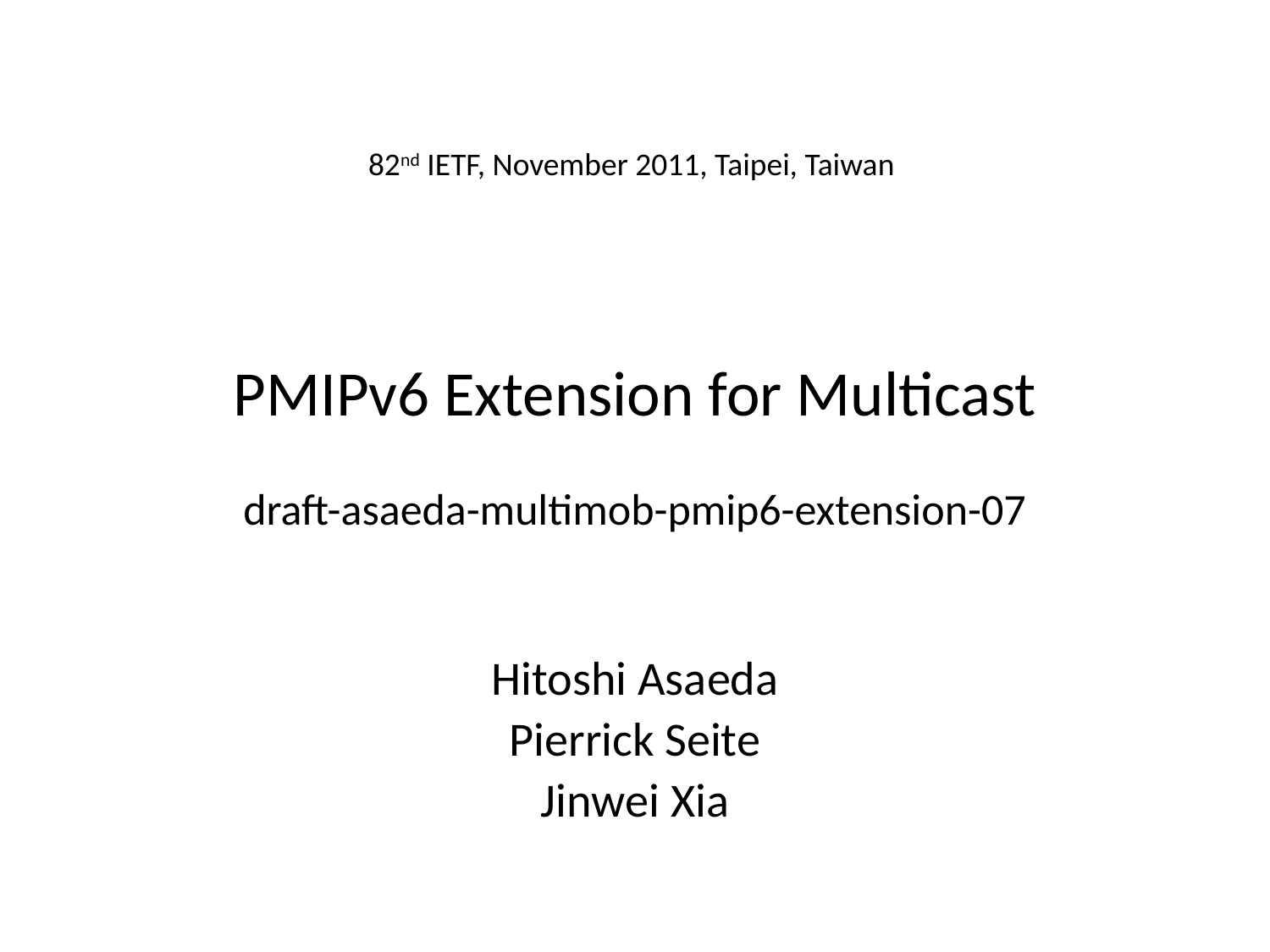

82nd IETF, November 2011, Taipei, Taiwan
# PMIPv6 Extension for Multicast draft-asaeda-multimob-pmip6-extension-07
Hitoshi Asaeda
Pierrick Seite
Jinwei Xia